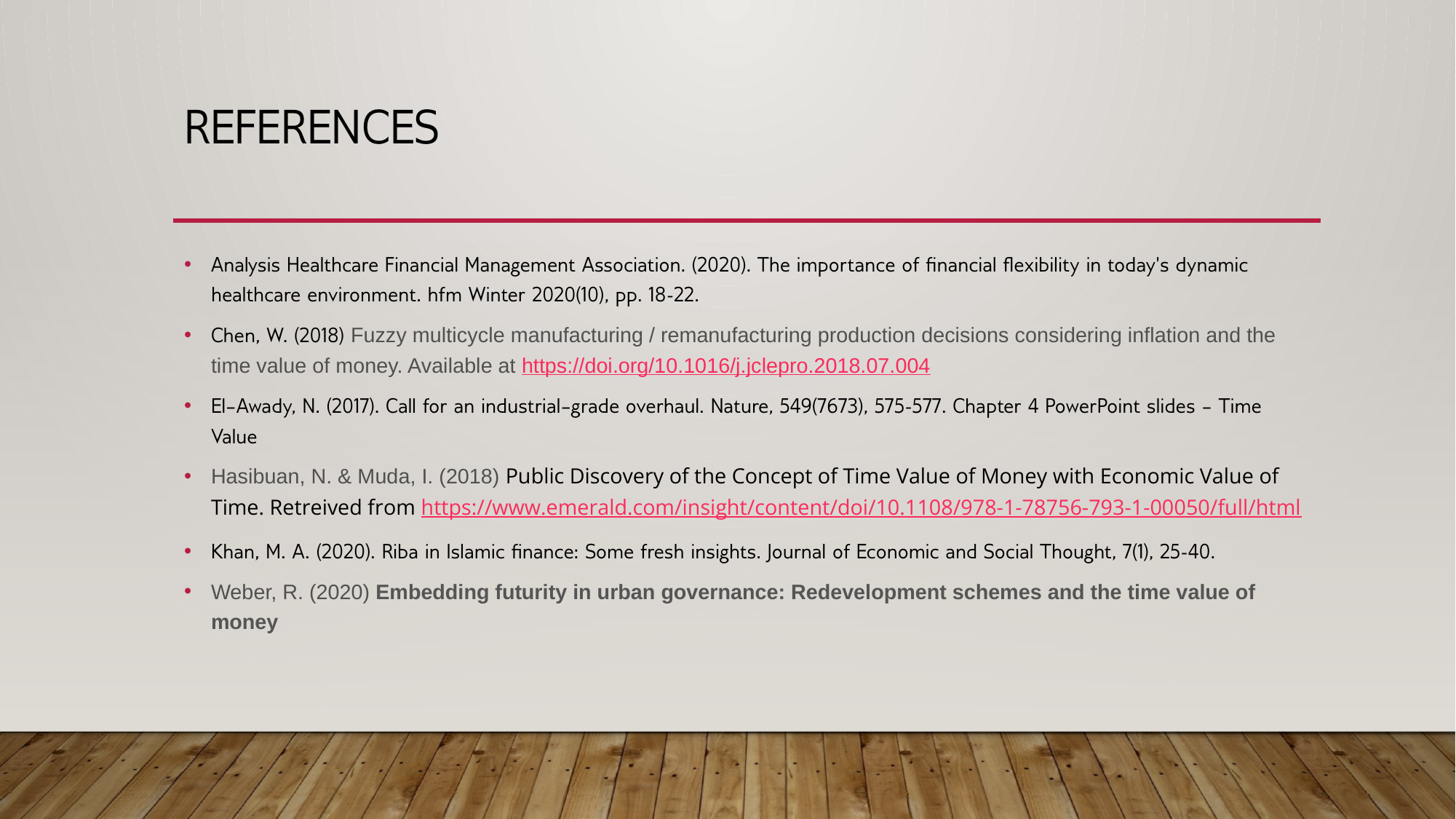

# References
Analysis Healthcare Financial Management Association. (2020). The importance of financial flexibility in today's dynamic healthcare environment. hfm Winter 2020(10), pp. 18-22.
Chen, W. (2018) Fuzzy multicycle manufacturing / remanufacturing production decisions considering inflation and the time value of money. Available at https://doi.org/10.1016/j.jclepro.2018.07.004
El–Awady, N. (2017). Call for an industrial–grade overhaul. Nature, 549(7673), 575-577. Chapter 4 PowerPoint slides – Time Value
Hasibuan, N. & Muda, I. (2018) Public Discovery of the Concept of Time Value of Money with Economic Value of Time. Retreived from https://www.emerald.com/insight/content/doi/10.1108/978-1-78756-793-1-00050/full/html
Khan, M. A. (2020). Riba in Islamic finance: Some fresh insights. Journal of Economic and Social Thought, 7(1), 25-40.
Weber, R. (2020) Embedding futurity in urban governance: Redevelopment schemes and the time value of money